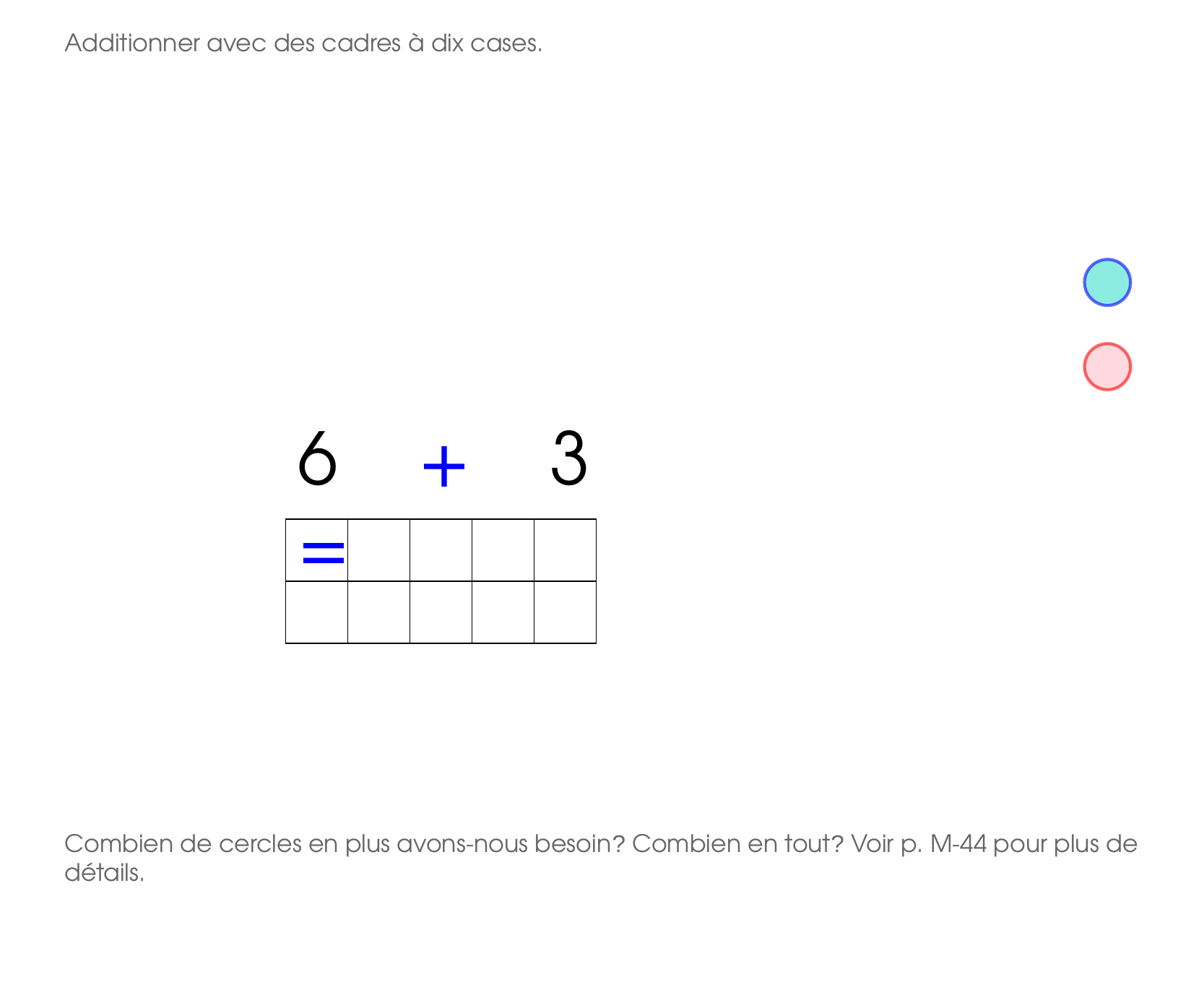

Additionner avec des cadres à dix cases.

6    +    3   =
|  |  |  |  |  |
| --- | --- | --- | --- | --- |
|  |  |  |  |  |
Combien de cercles en plus avons-nous besoin? Combien en tout? Voir p. M-44 pour plus de détails.